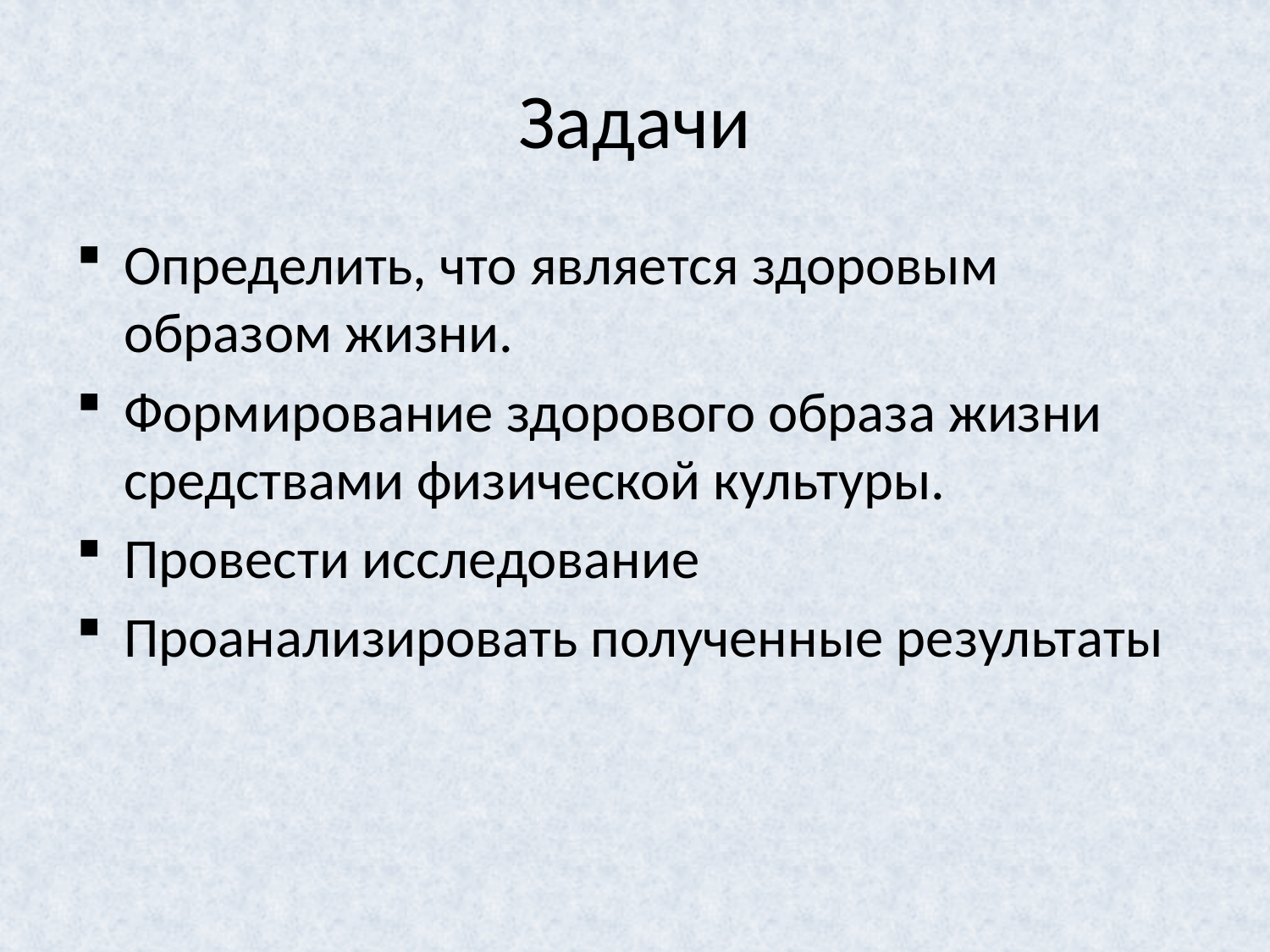

# Задачи
Определить, что является здоровым образом жизни.
Формирование здорового образа жизни средствами физической культуры.
Провести исследование
Проанализировать полученные результаты